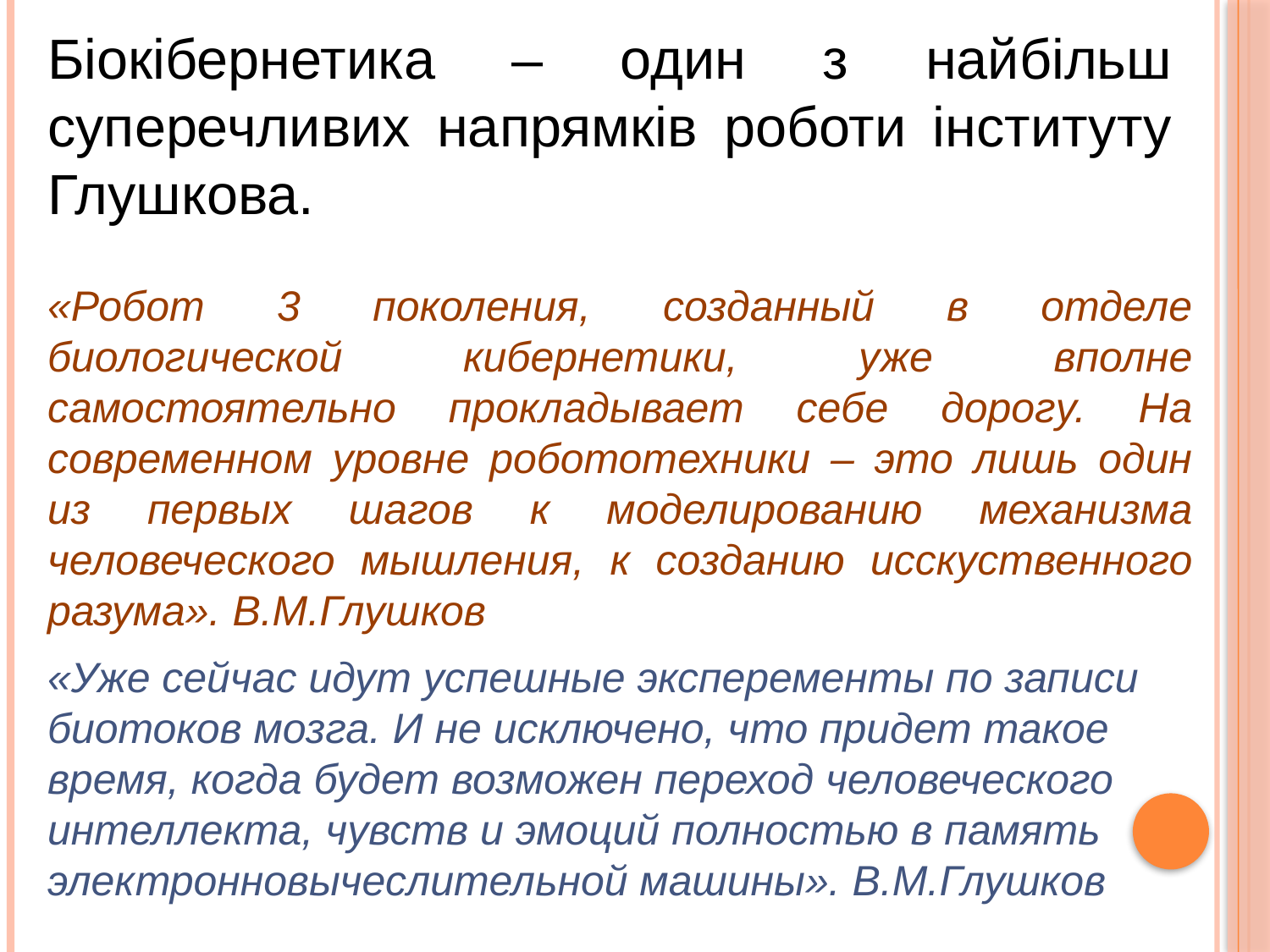

Біокібернетика – один з найбільш суперечливих напрямків роботи інституту Глушкова.
«Робот 3 поколения, созданный в отделе биологической кибернетики, уже вполне самостоятельно прокладывает себе дорогу. На современном уровне робототехники – это лишь один из первых шагов к моделированию механизма человеческого мышления, к созданию исскуственного разума». В.М.Глушков
«Уже сейчас идут успешные эксперементы по записи биотоков мозга. И не исключено, что придет такое время, когда будет возможен переход человеческого интеллекта, чувств и эмоций полностью в память электронновычеслительной машины». В.М.Глушков